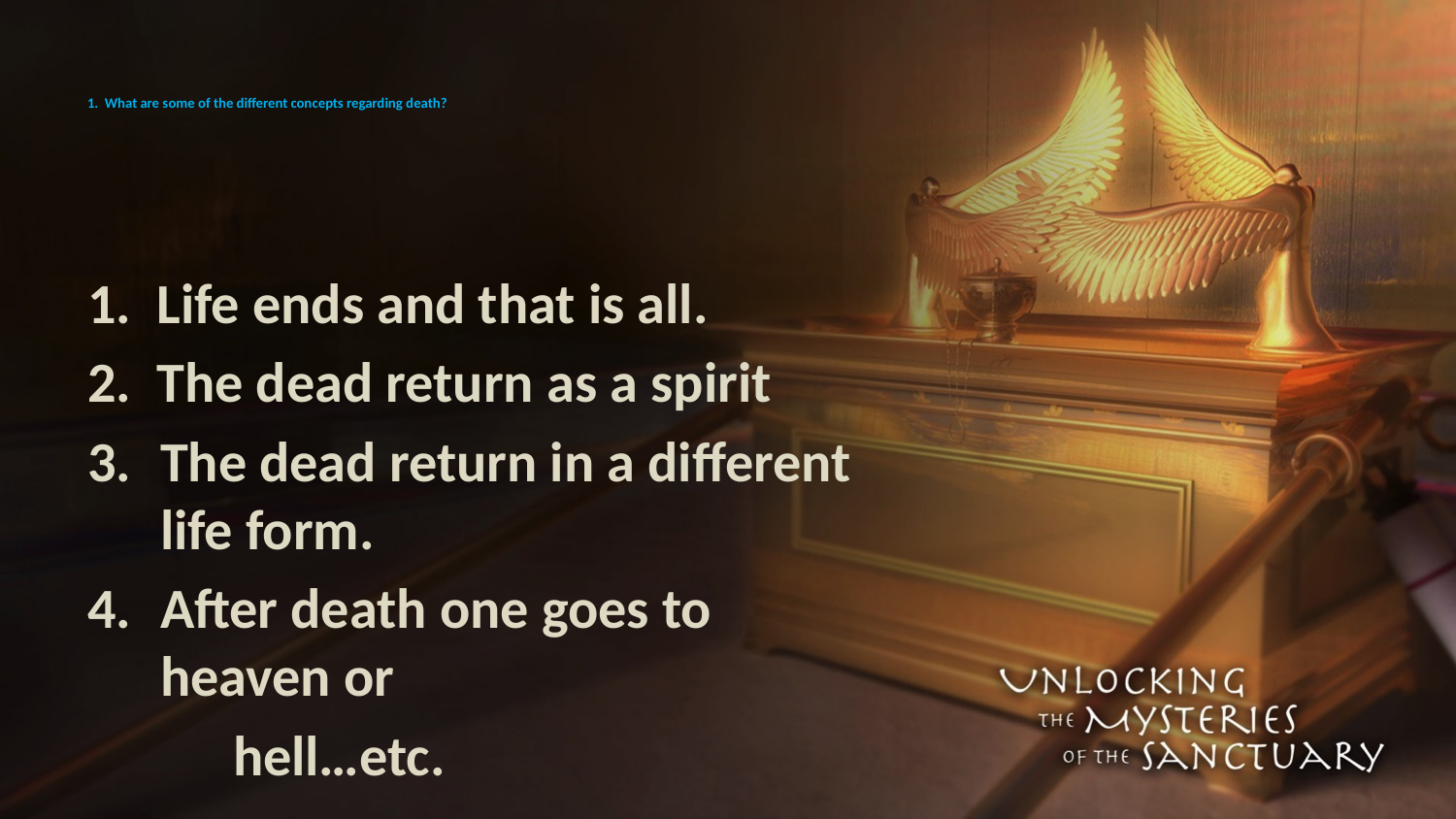

# 1.  What are some of the different concepts regarding death?

1.  Life ends and that is all.
2.  The dead return as a spirit
The dead return in a different life form.
After death one goes to heaven or
	hell…etc.